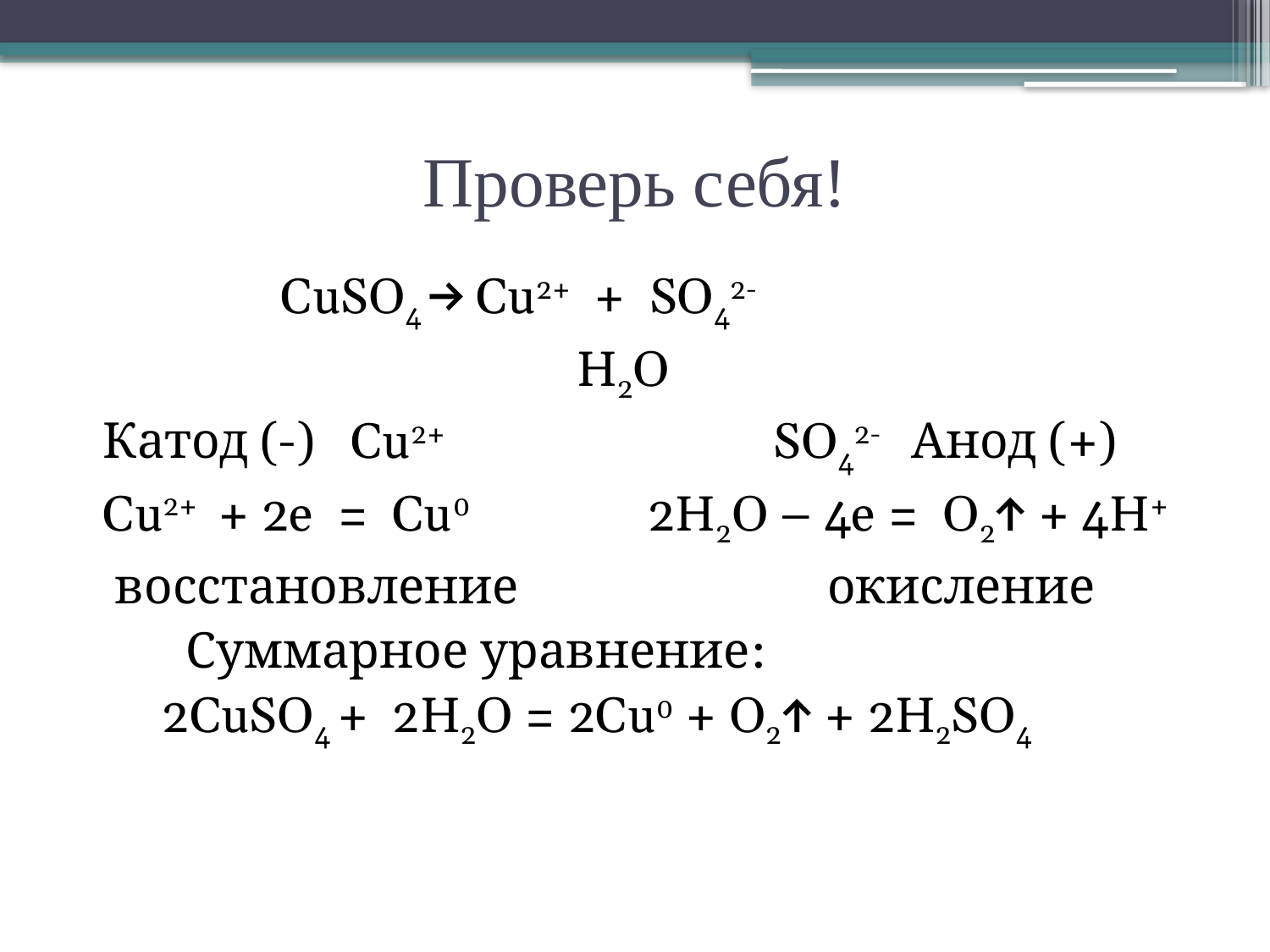

# Проверь себя!
                CuSO4 → Cu2+  +  SO42-
                                         H2O
 Катод (-)   Cu2+                                               SO42-   Анод (+)
 Cu2+   + 2e  =  Cu0               2H2O – 4e =  O2↑ + 4H+
  восстановление                          окисление
        Суммарное уравнение:
      2CuSO4 +  2H2O = 2Cu0 + O2↑ + 2H2SO4